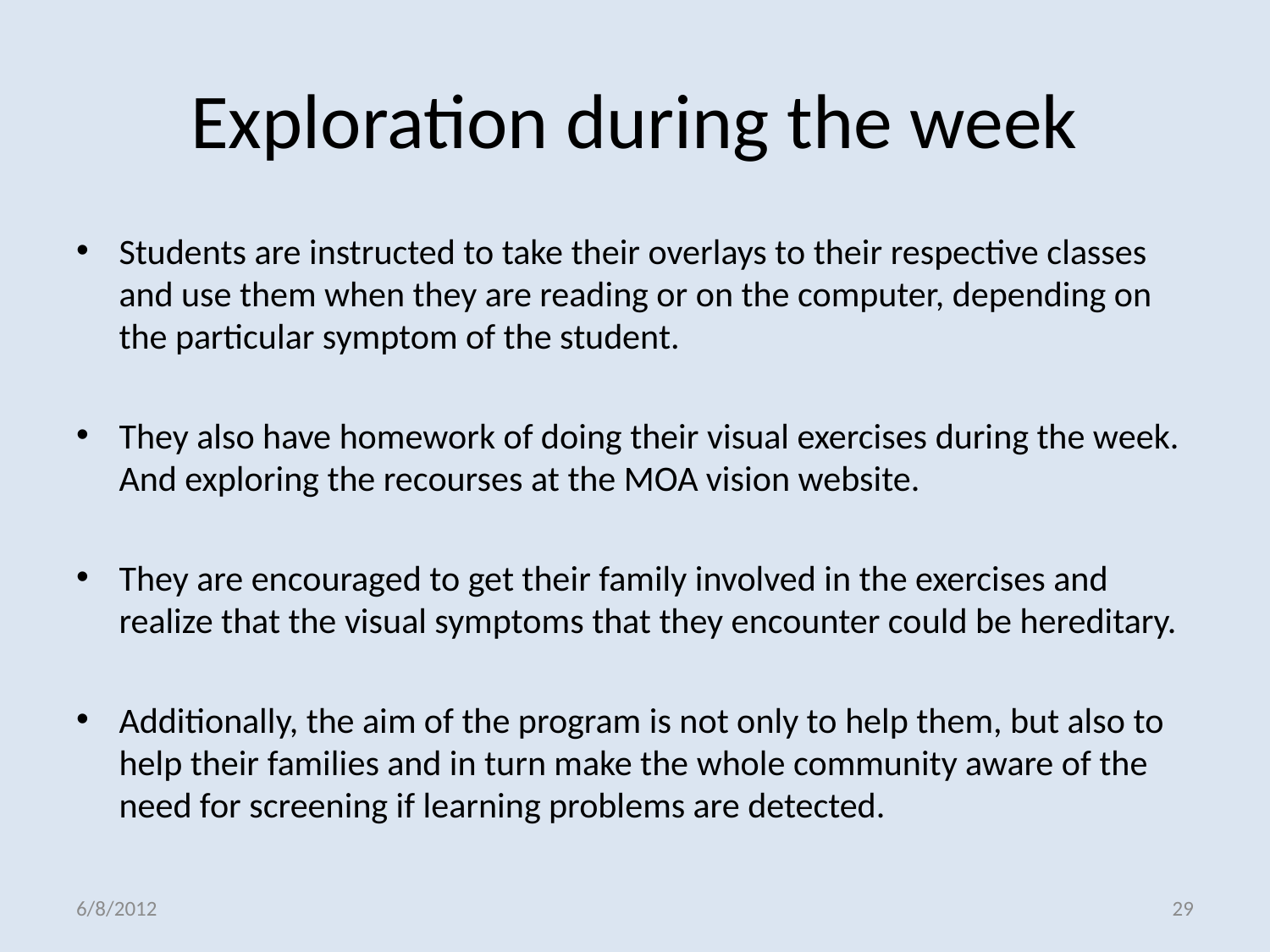

# Exploration during the week
Students are instructed to take their overlays to their respective classes and use them when they are reading or on the computer, depending on the particular symptom of the student.

They also have homework of doing their visual exercises during the week. And exploring the recourses at the MOA vision website.

They are encouraged to get their family involved in the exercises and realize that the visual symptoms that they encounter could be hereditary.

Additionally, the aim of the program is not only to help them, but also to help their families and in turn make the whole community aware of the need for screening if learning problems are detected.

6/8/2012
29